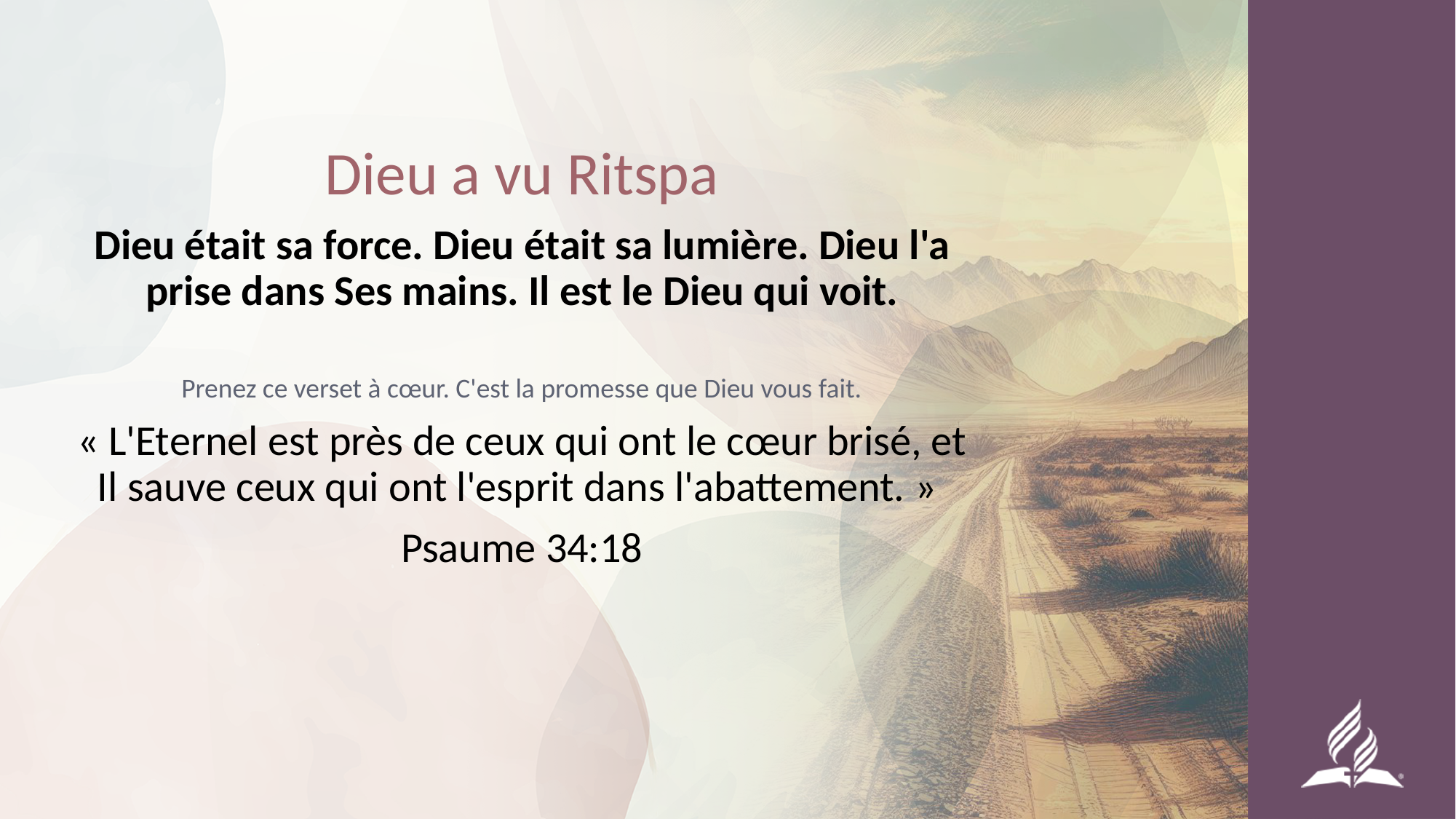

Dieu a vu Ritspa
Dieu était sa force. Dieu était sa lumière. Dieu l'a prise dans Ses mains. Il est le Dieu qui voit.

Prenez ce verset à cœur. C'est la promesse que Dieu vous fait.
« L'Eternel est près de ceux qui ont le cœur brisé, et Il sauve ceux qui ont l'esprit dans l'abattement. »
Psaume 34:18